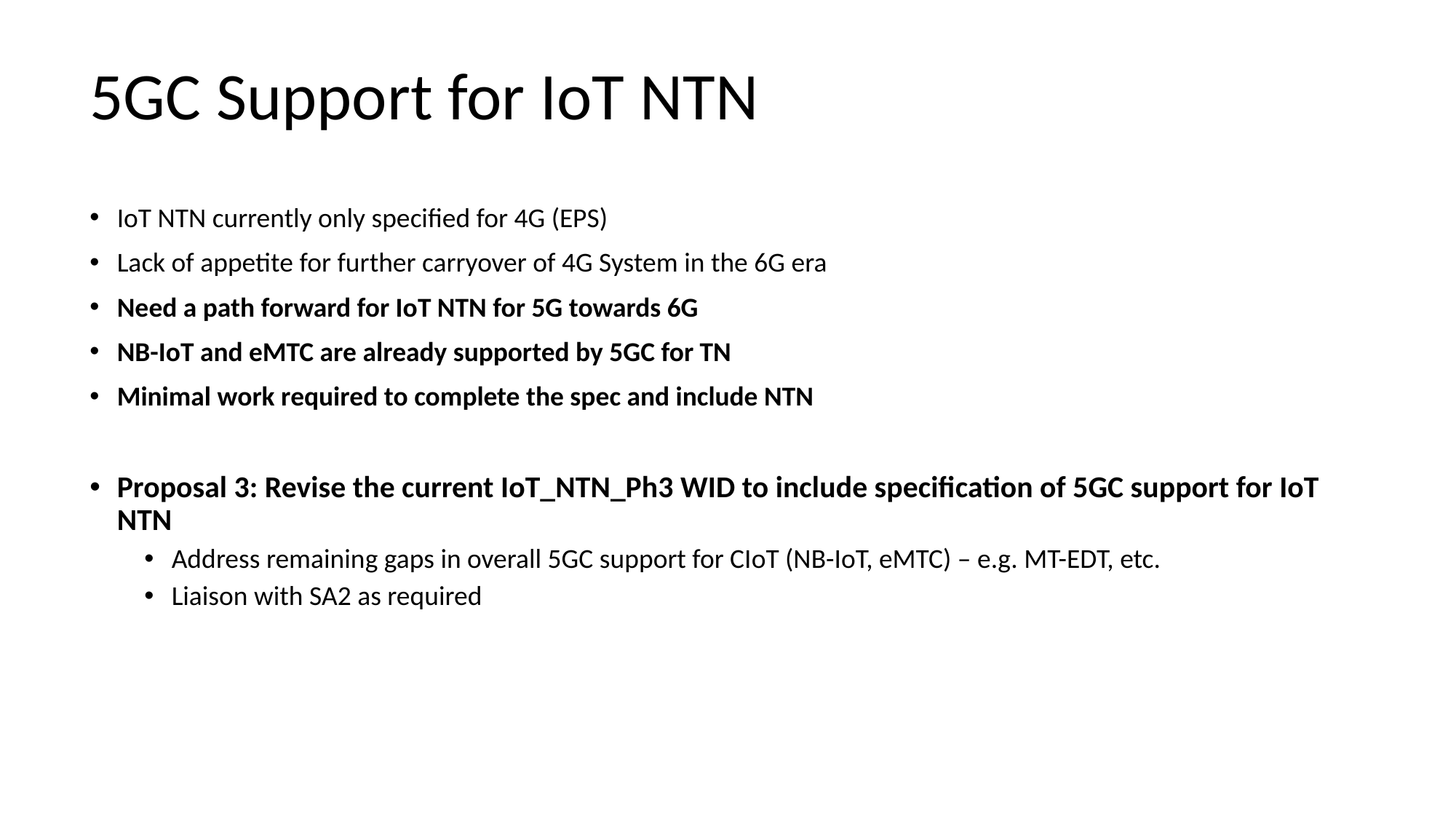

# 5GC Support for IoT NTN
IoT NTN currently only specified for 4G (EPS)
Lack of appetite for further carryover of 4G System in the 6G era
Need a path forward for IoT NTN for 5G towards 6G
NB-IoT and eMTC are already supported by 5GC for TN
Minimal work required to complete the spec and include NTN

Proposal 3: Revise the current IoT_NTN_Ph3 WID to include specification of 5GC support for IoT NTN
Address remaining gaps in overall 5GC support for CIoT (NB-IoT, eMTC) – e.g. MT-EDT, etc.
Liaison with SA2 as required